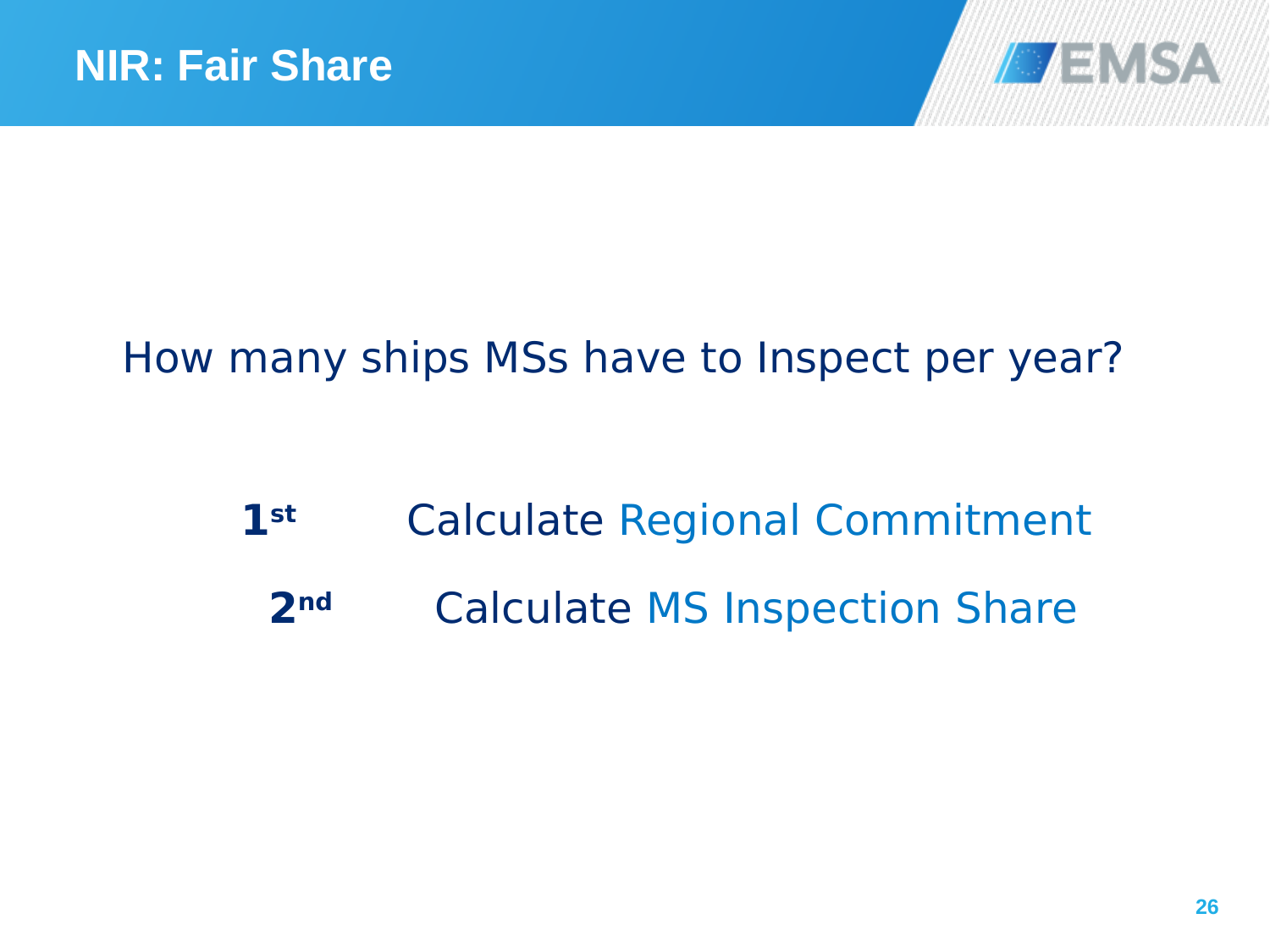

# NIR: Fair Share
How many ships MSs have to Inspect per year?

1st 	Calculate Regional Commitment
2nd	Calculate MS Inspection Share
26